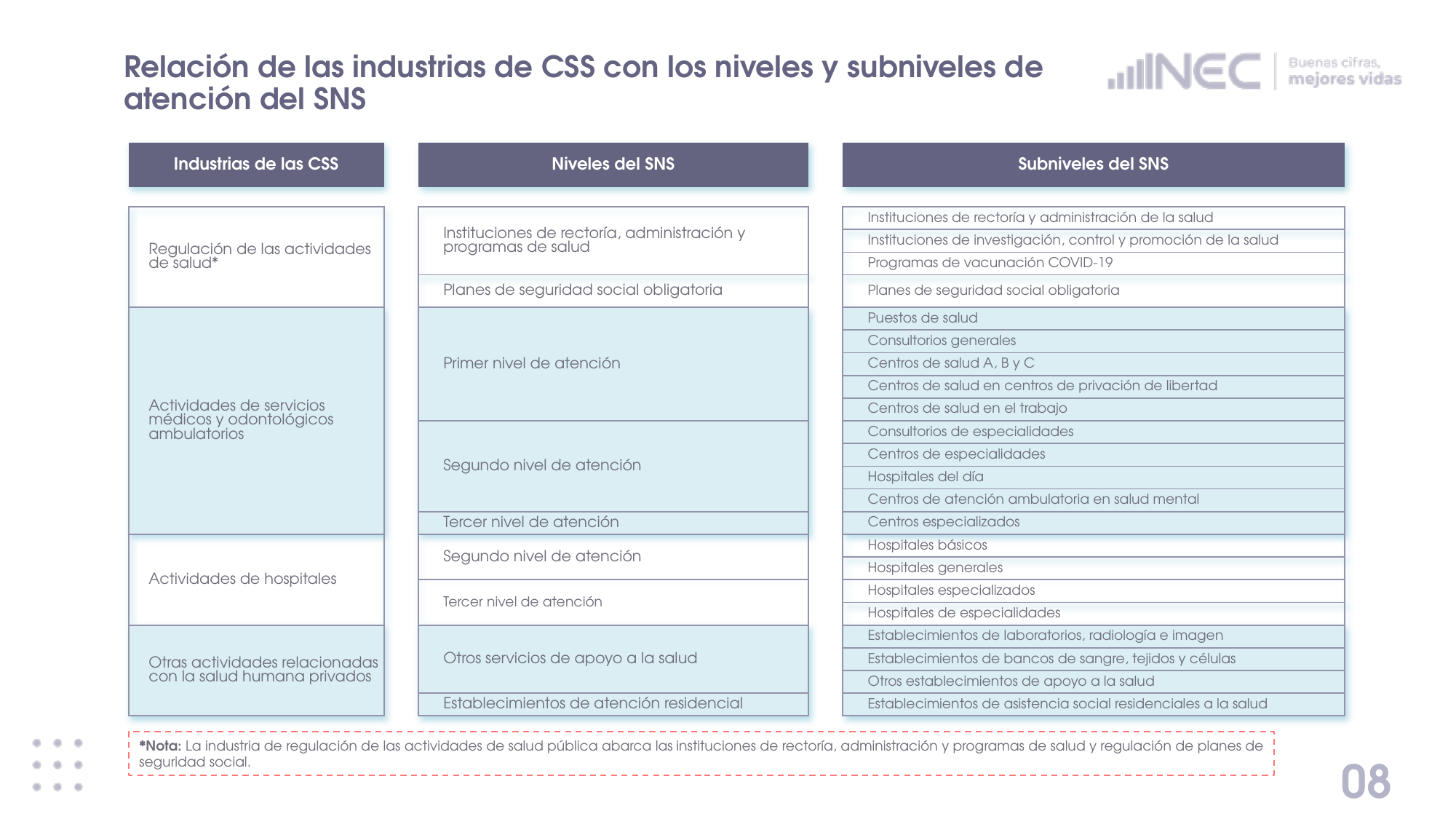

Relación de las industrias de CSS con los niveles y subniveles de atención del SNS
| Industrias de las CSS |  | Niveles del SNS |  | Subniveles del SNS |
| --- | --- | --- | --- | --- |
|  |  |  |  |  |
| Regulación de las actividades de salud\* |  | Instituciones de rectoría, administración y programas de salud |  | Instituciones de rectoría y administración de la salud |
|  |  |  |  | Instituciones de investigación, control y promoción de la salud |
|  |  |  |  | Programas de vacunación COVID-19 |
|  |  | Planes de seguridad social obligatoria |  | Planes de seguridad social obligatoria |
| Actividades de servicios médicos y odontológicos ambulatorios |  | Primer nivel de atención |  | Puestos de salud |
|  |  |  |  | Consultorios generales |
|  |  |  |  | Centros de salud A, B y C |
|  |  |  |  | Centros de salud en centros de privación de libertad |
|  |  |  |  | Centros de salud en el trabajo |
|  |  | Segundo nivel de atención |  | Consultorios de especialidades |
|  |  |  |  | Centros de especialidades |
|  |  |  |  | Hospitales del día |
|  |  |  |  | Centros de atención ambulatoria en salud mental |
|  |  | Tercer nivel de atención |  | Centros especializados |
| Actividades de hospitales |  | Segundo nivel de atención |  | Hospitales básicos |
|  |  |  |  | Hospitales generales |
|  |  | Tercer nivel de atención |  | Hospitales especializados |
|  |  |  |  | Hospitales de especialidades |
| Otras actividades relacionadas con la salud humana privados |  | Otros servicios de apoyo a la salud |  | Establecimientos de laboratorios, radiología e imagen |
|  |  |  |  | Establecimientos de bancos de sangre, tejidos y células |
|  |  |  |  | Otros establecimientos de apoyo a la salud |
|  |  | Establecimientos de atención residencial |  | Establecimientos de asistencia social residenciales a la salud |
*Nota: La industria de regulación de las actividades de salud pública abarca las instituciones de rectoría, administración y programas de salud y regulación de planes de seguridad social.
08